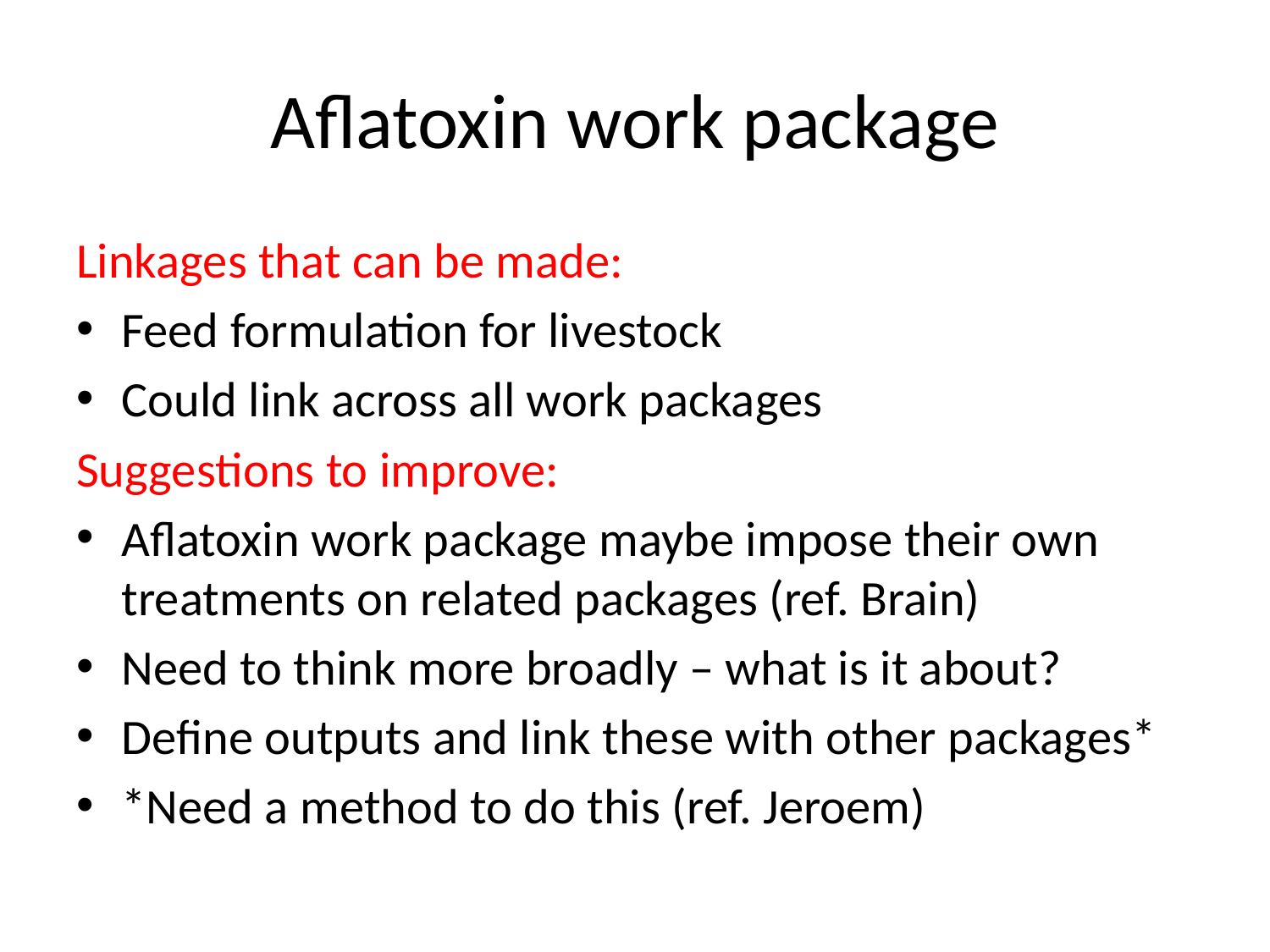

# Aflatoxin work package
Linkages that can be made:
Feed formulation for livestock
Could link across all work packages
Suggestions to improve:
Aflatoxin work package maybe impose their own treatments on related packages (ref. Brain)
Need to think more broadly – what is it about?
Define outputs and link these with other packages*
*Need a method to do this (ref. Jeroem)